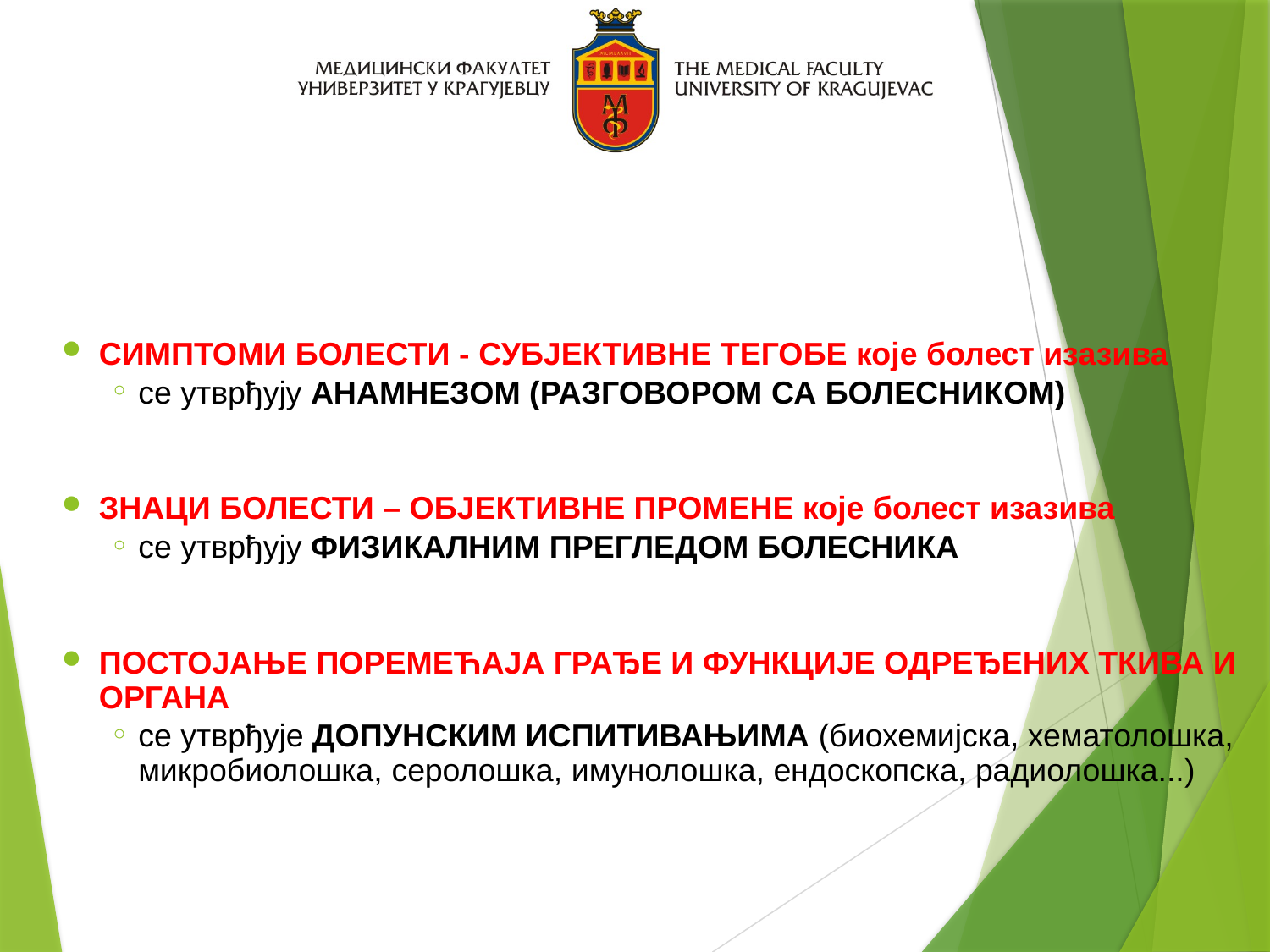

СИМПТОМИ БОЛЕСТИ - СУБЈЕКТИВНЕ ТЕГОБЕ које болест изазива
се утврђују АНАМНЕЗОМ (РАЗГОВОРОМ СА БОЛЕСНИКОМ)

ЗНАЦИ БОЛЕСТИ – ОБЈЕКТИВНЕ ПРОМЕНЕ које болест изазива
се утврђују ФИЗИКАЛНИМ ПРЕГЛЕДОМ БОЛЕСНИКА

ПОСТОЈАЊЕ ПОРЕМЕЋАЈА ГРАЂЕ И ФУНКЦИЈЕ ОДРЕЂЕНИХ ТКИВА И ОРГАНА
се утврђује ДОПУНСКИМ ИСПИТИВАЊИМА (биохемијска, хематолошка, микробиолошка, серолошка, имунолошка, ендоскопска, радиолошка...)